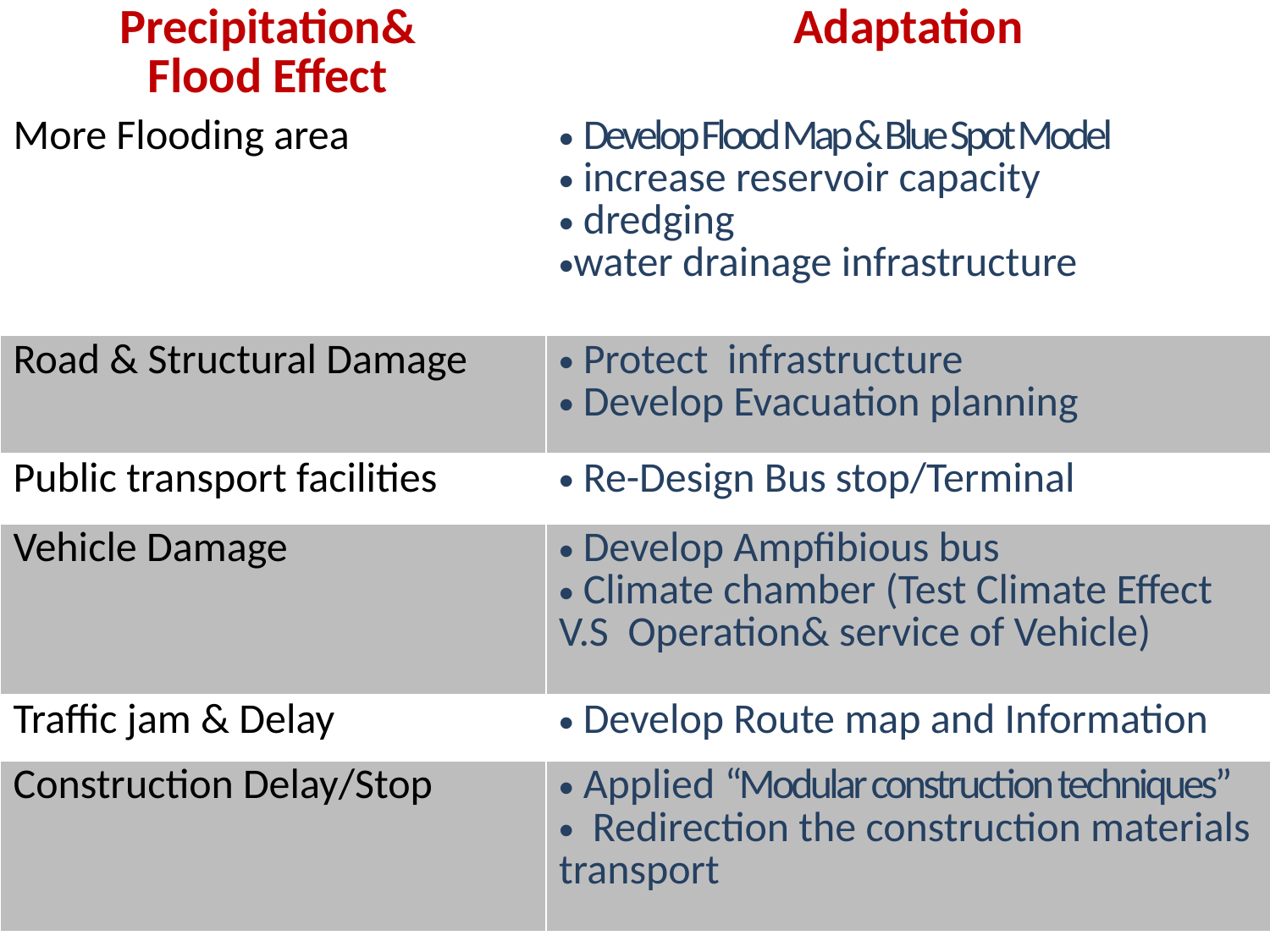

| Precipitation& Flood Effect | Adaptation |
| --- | --- |
| More Flooding area | Develop Flood Map & Blue Spot Model increase reservoir capacity dredging water drainage infrastructure |
| Road & Structural Damage | Protect infrastructure Develop Evacuation planning |
| Public transport facilities | Re-Design Bus stop/Terminal |
| Vehicle Damage | Develop Ampfibious bus Climate chamber (Test Climate Effect V.S Operation& service of Vehicle) |
| Traffic jam & Delay | Develop Route map and Information |
| Construction Delay/Stop | Applied “Modular construction techniques” Redirection the construction materials transport |